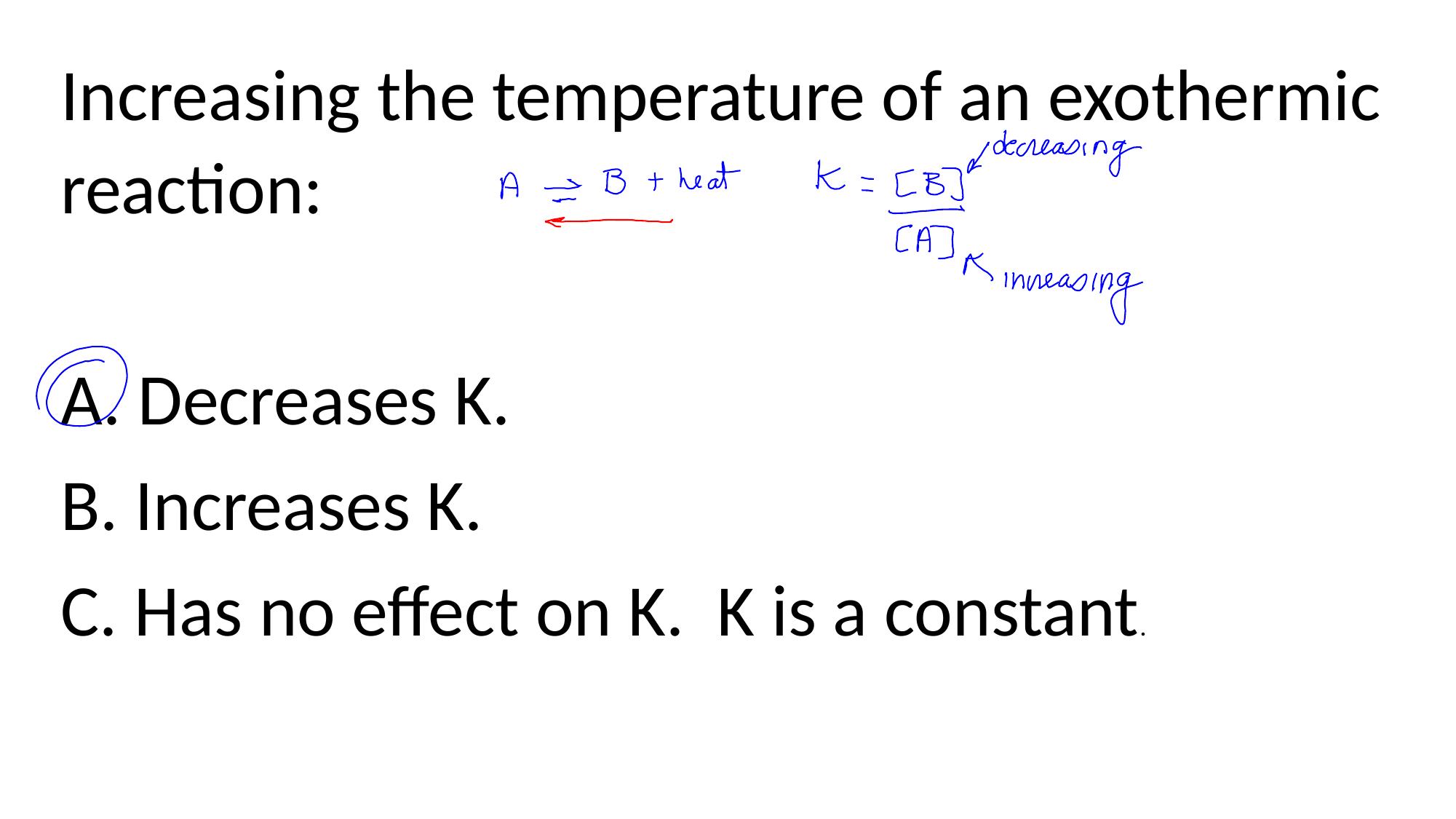

Increasing the temperature of an exothermic reaction:

A. Decreases K.
B. Increases K.
C. Has no effect on K.  K is a constant.